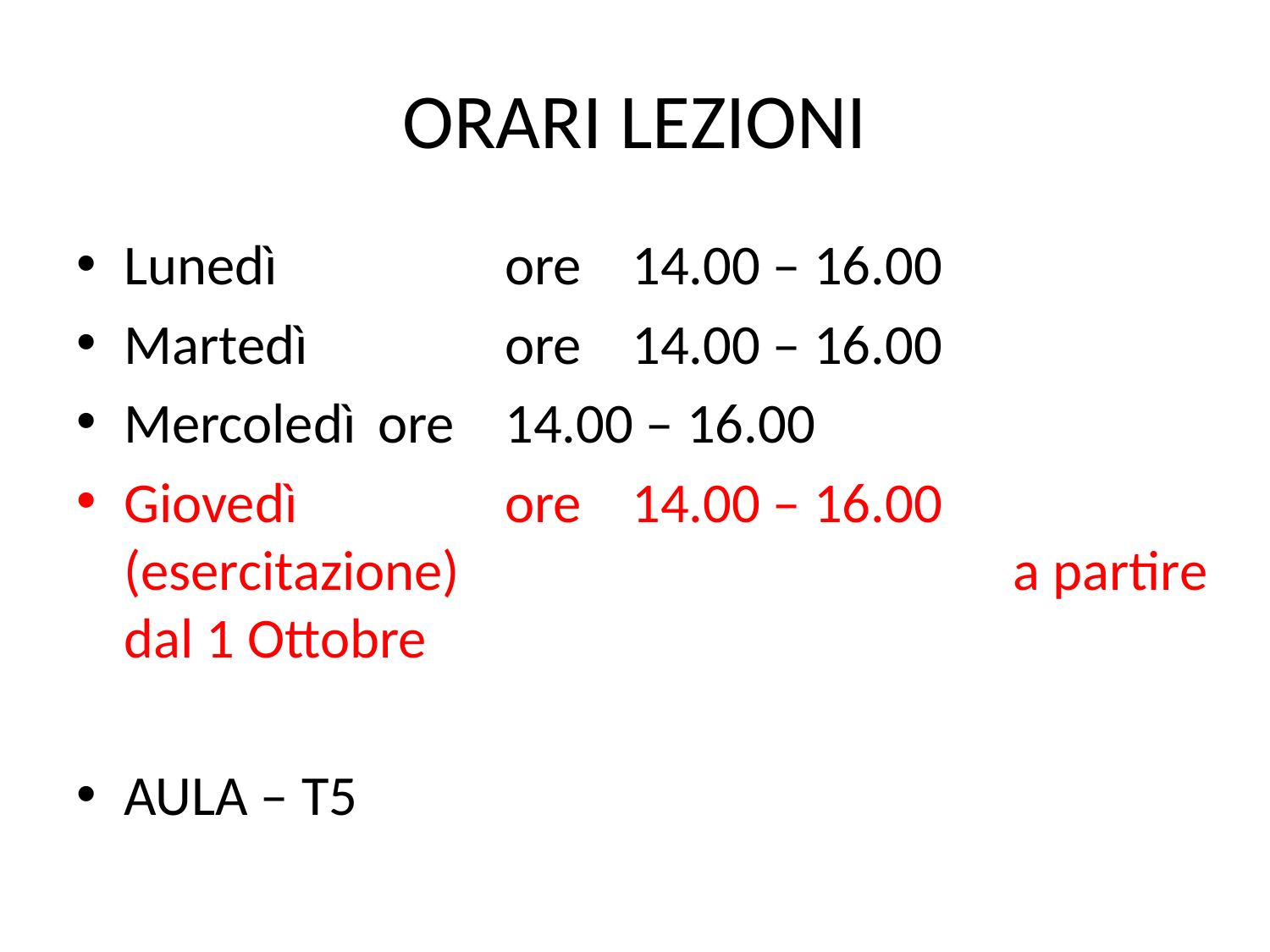

# ORARI LEZIONI
Lunedì 		ore	14.00 – 16.00
Martedì 		ore	14.00 – 16.00
Mercoledì 	ore	14.00 – 16.00
Giovedì 		ore	14.00 – 16.00  (esercitazione) 					a partire dal 1 Ottobre

AULA – T5